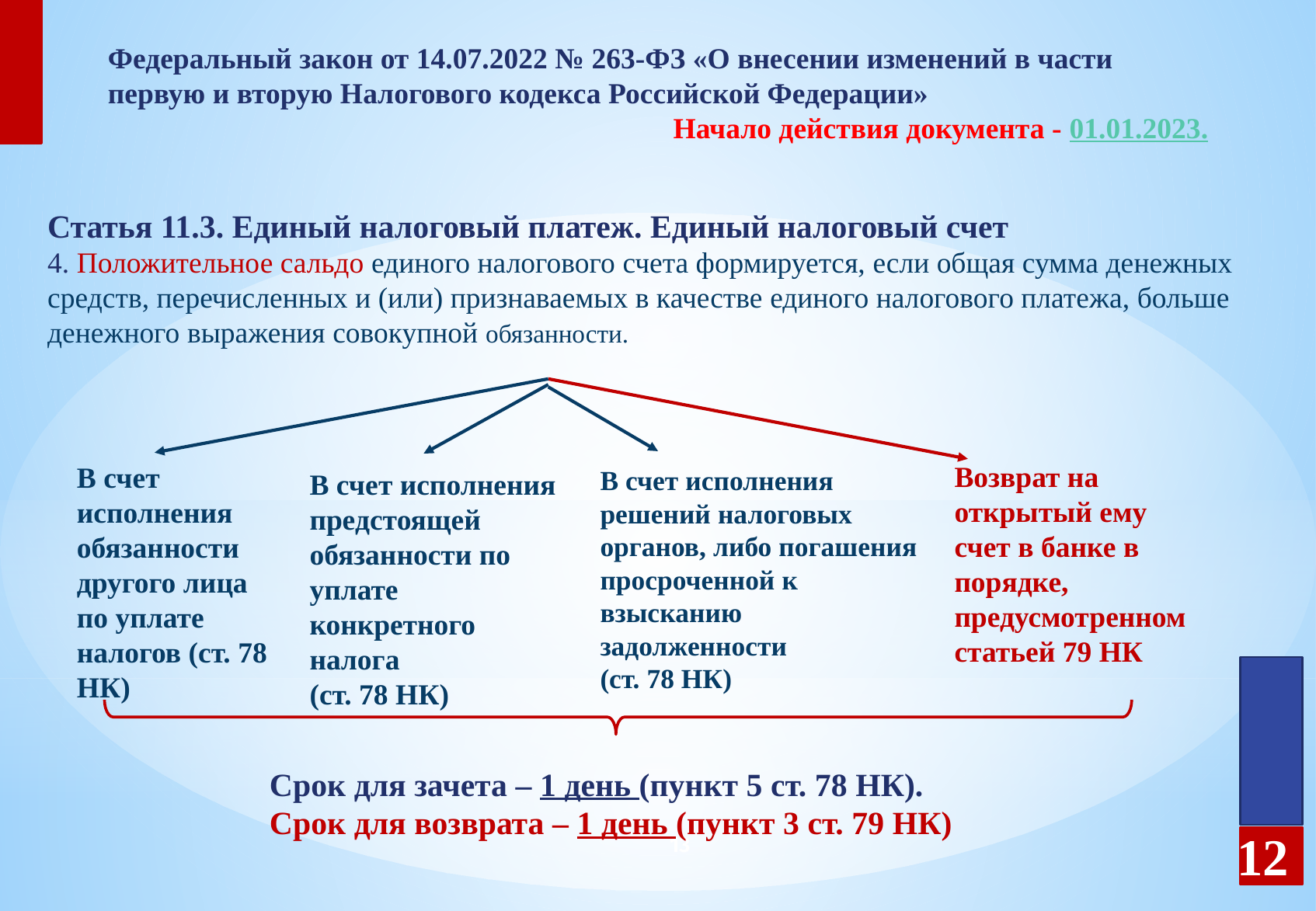

Федеральный закон от 14.07.2022 № 263-ФЗ «О внесении изменений в части первую и вторую Налогового кодекса Российской Федерации»
Начало действия документа - 01.01.2023.
Статья 11.3. Единый налоговый платеж. Единый налоговый счет
4. Положительное сальдо единого налогового счета формируется, если общая сумма денежных средств, перечисленных и (или) признаваемых в качестве единого налогового платежа, больше денежного выражения совокупной обязанности.

Возврат на открытый ему счет в банке в порядке, предусмотренном статьей 79 НК
В счет исполнения обязанности другого лица по уплате налогов (ст. 78 НК)
В счет исполнения решений налоговых органов, либо погашения просроченной к взысканию задолженности
(ст. 78 НК)
В счет исполнения предстоящей обязанности по уплате конкретного налога
(ст. 78 НК)
Срок для зачета – 1 день (пункт 5 ст. 78 НК).
Срок для возврата – 1 день (пункт 3 ст. 79 НК)
12
13